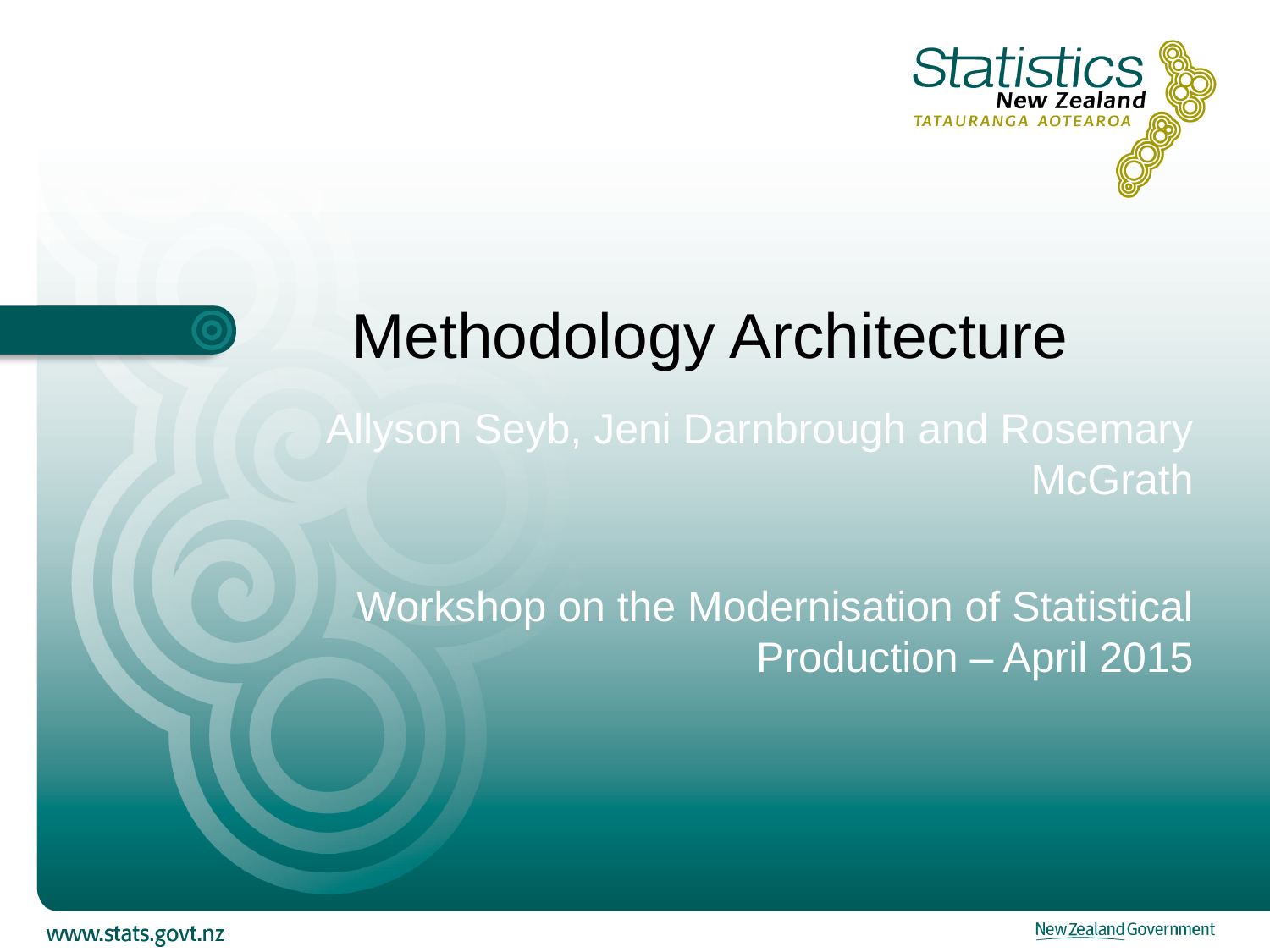

# Methodology Architecture
Allyson Seyb, Jeni Darnbrough and Rosemary McGrath
Workshop on the Modernisation of Statistical Production – April 2015